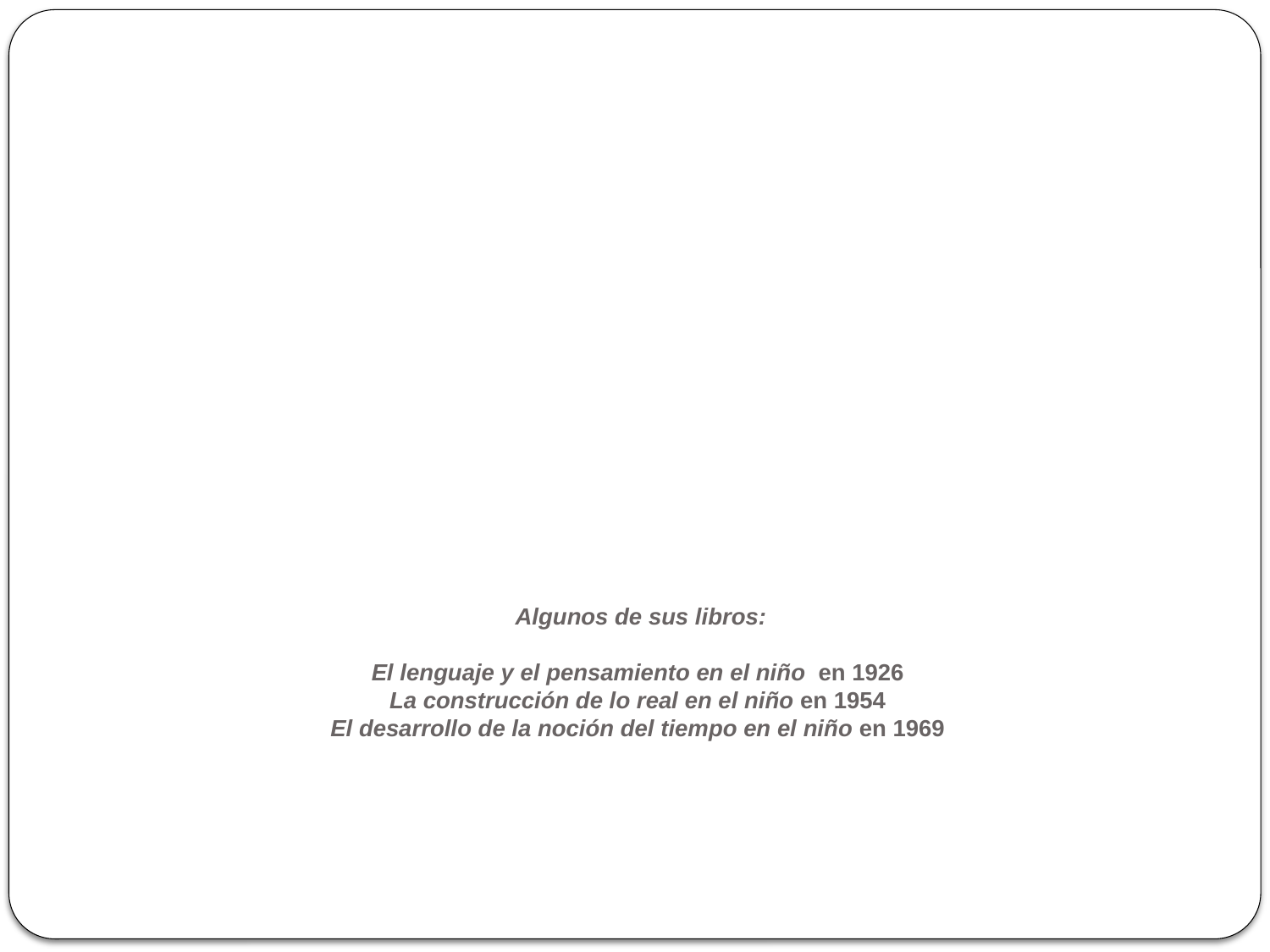

# Algunos de sus libros: El lenguaje y el pensamiento en el niño  en 1926 La construcción de lo real en el niño en 1954 El desarrollo de la noción del tiempo en el niño en 1969